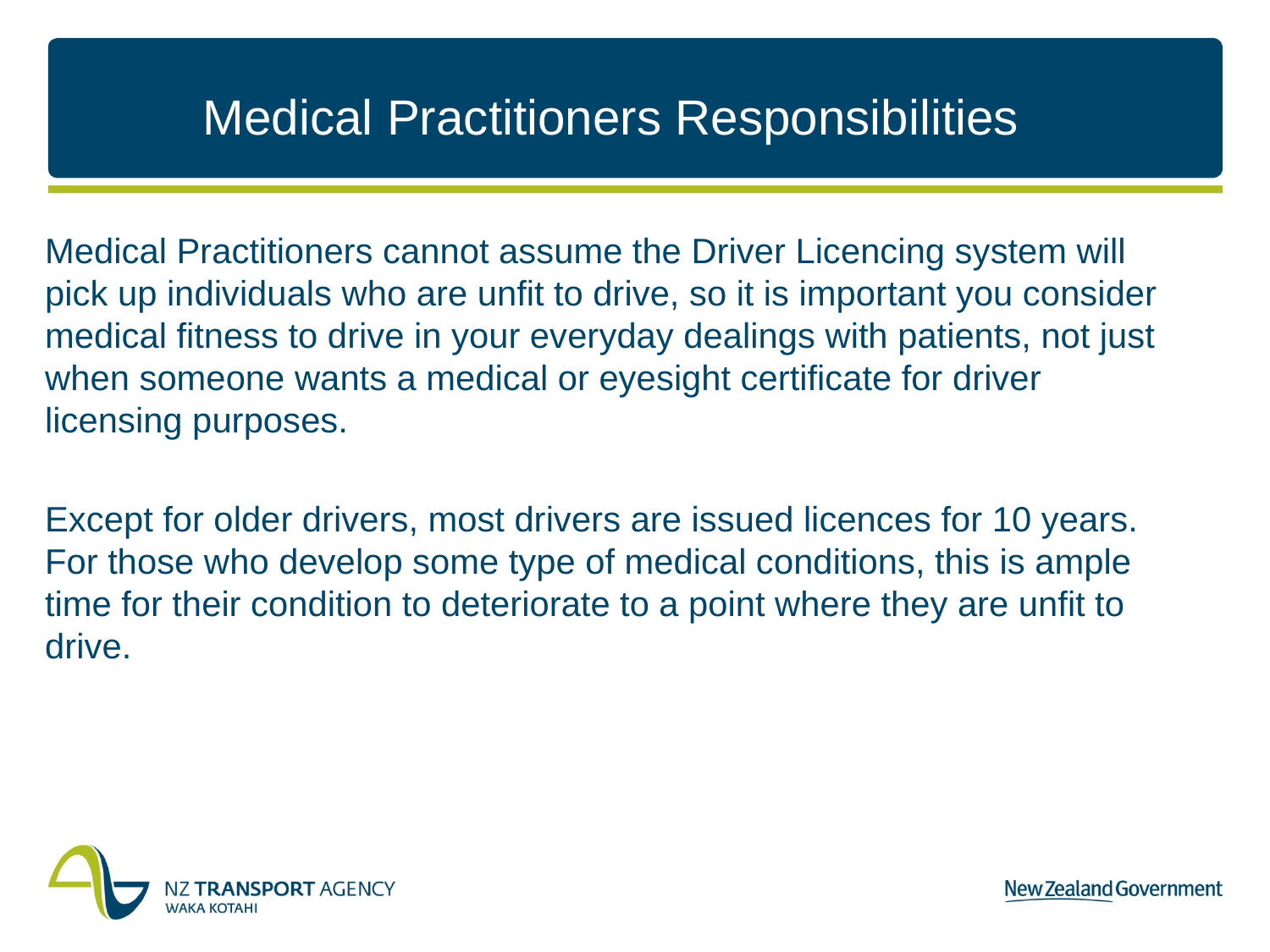

# Medical Practitioners Responsibilities
Medical Practitioners cannot assume the Driver Licencing system will pick up individuals who are unfit to drive, so it is important you consider medical fitness to drive in your everyday dealings with patients, not just when someone wants a medical or eyesight certificate for driver licensing purposes.

Except for older drivers, most drivers are issued licences for 10 years.  For those who develop some type of medical conditions, this is ample time for their condition to deteriorate to a point where they are unfit to drive.